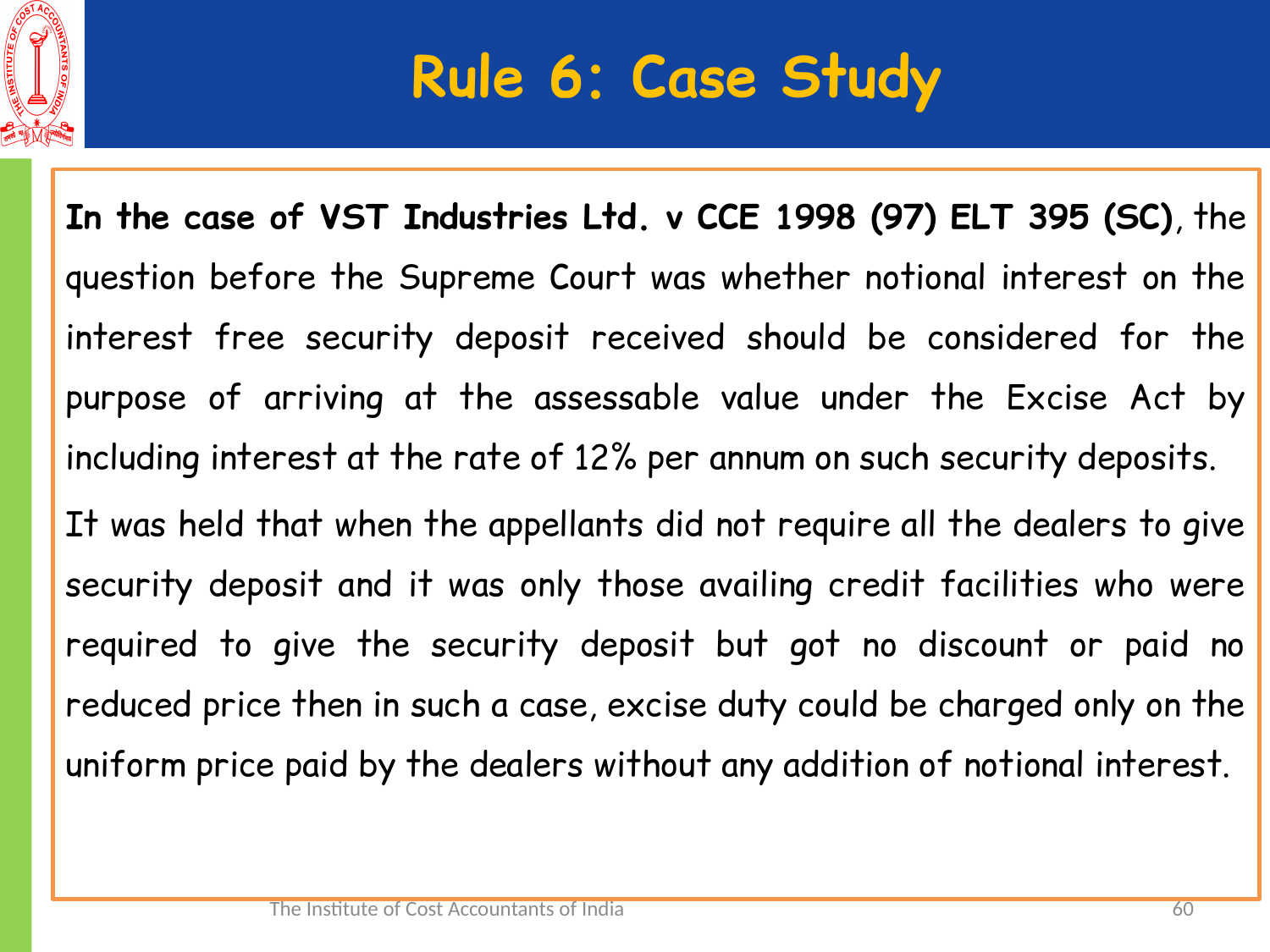

# Rule 6: Case Study
In the case of VST Industries Ltd. v CCE 1998 (97) ELT 395 (SC), the question before the Supreme Court was whether notional interest on the interest free security deposit received should be considered for the purpose of arriving at the assessable value under the Excise Act by including interest at the rate of 12% per annum on such security deposits.
It was held that when the appellants did not require all the dealers to give security deposit and it was only those availing credit facilities who were required to give the security deposit but got no discount or paid no reduced price then in such a case, excise duty could be charged only on the uniform price paid by the dealers without any addition of notional interest.
The Institute of Cost Accountants of India
60